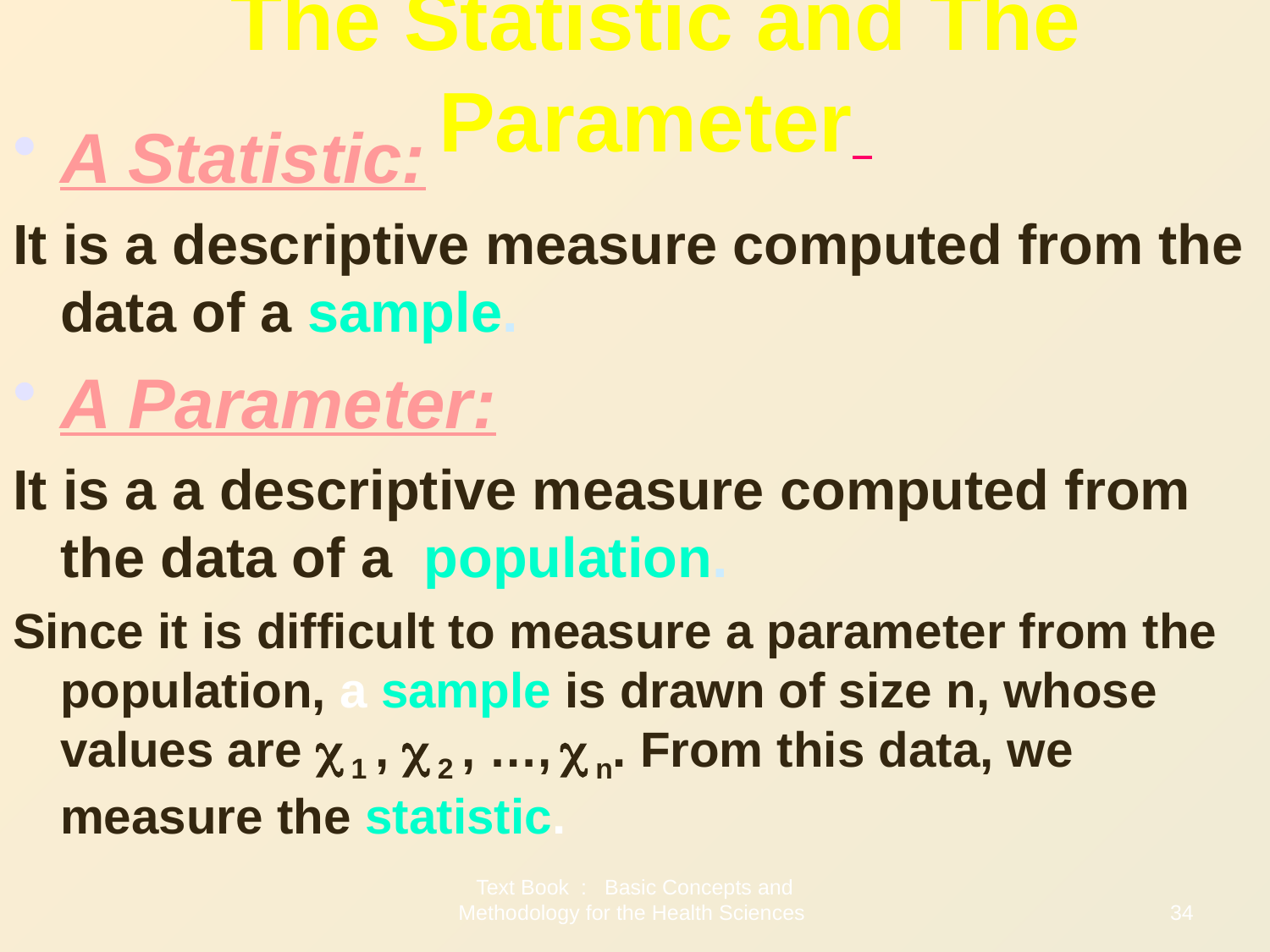

# The Statistic and The Parameter
A Statistic:
It is a descriptive measure computed from the data of a sample.
A Parameter:
It is a a descriptive measure computed from the data of a  population.
Since it is difficult to measure a parameter from the population, a sample is drawn of size n, whose values are χ 1 , χ 2 , …, χ n. From this data, we measure the statistic.
Text Book  :   Basic Concepts and Methodology for the Health Sciences
34